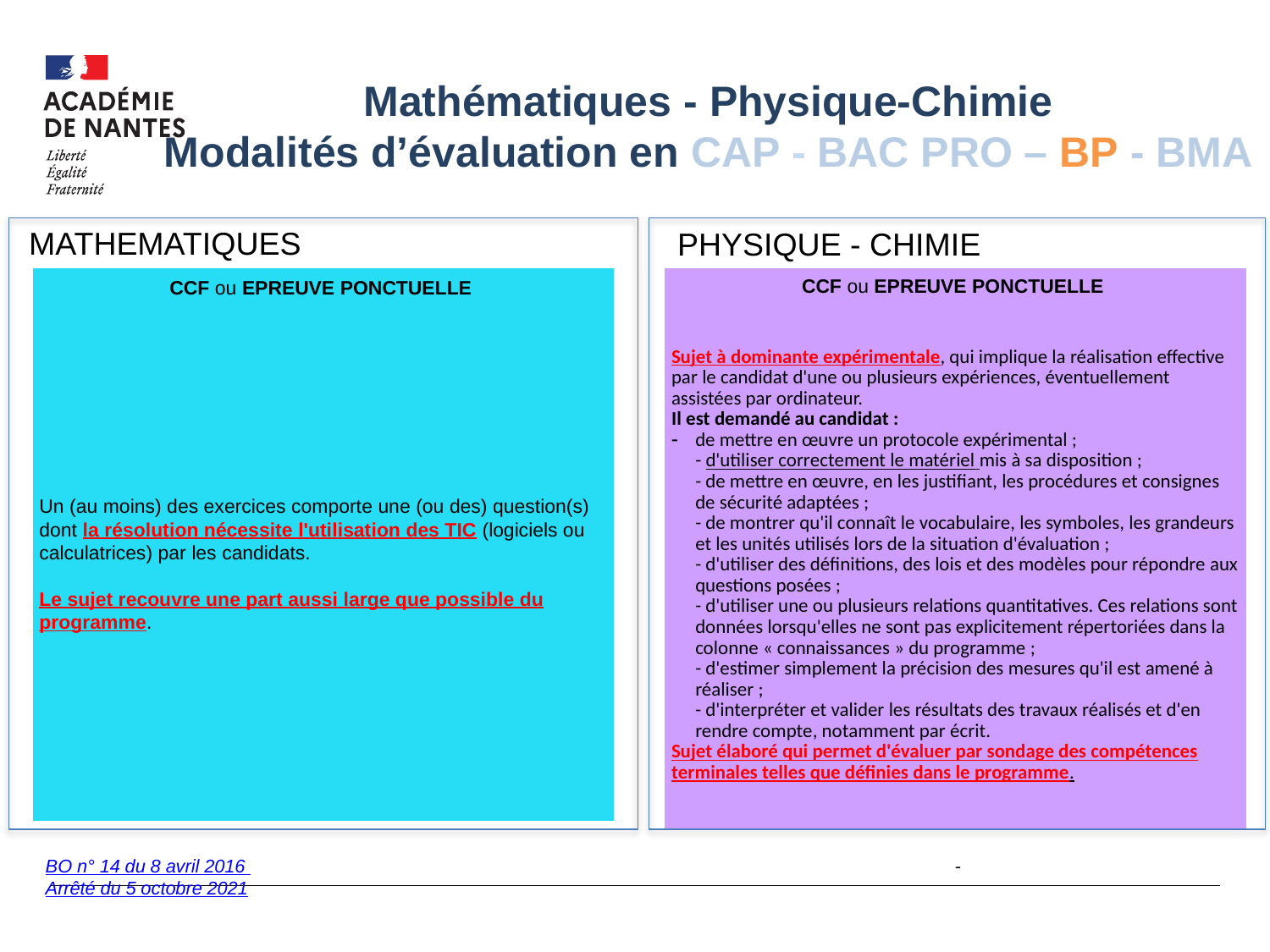

# Mathématiques - Physique-Chimie Modalités d’évaluation en CAP - BAC PRO – BP - BMA
MATHEMATIQUES

PHYSIQUE - CHIMIE
| CCF ou EPREUVE PONCTUELLE |
| --- |
| Un (au moins) des exercices comporte une (ou des) question(s) dont la résolution nécessite l'utilisation des TIC (logiciels ou calculatrices) par les candidats. Le sujet recouvre une part aussi large que possible du programme. |
| CCF ou EPREUVE PONCTUELLE |
| --- |
| Sujet à dominante expérimentale, qui implique la réalisation effective par le candidat d'une ou plusieurs expériences, éventuellement assistées par ordinateur. Il est demandé au candidat : de mettre en œuvre un protocole expérimental ; - d'utiliser correctement le matériel mis à sa disposition ; - de mettre en œuvre, en les justifiant, les procédures et consignes de sécurité adaptées ; - de montrer qu'il connaît le vocabulaire, les symboles, les grandeurs et les unités utilisés lors de la situation d'évaluation ; - d'utiliser des définitions, des lois et des modèles pour répondre aux questions posées ; - d'utiliser une ou plusieurs relations quantitatives. Ces relations sont données lorsqu'elles ne sont pas explicitement répertoriées dans la colonne « connaissances » du programme ; - d'estimer simplement la précision des mesures qu'il est amené à réaliser ; - d'interpréter et valider les résultats des travaux réalisés et d'en rendre compte, notamment par écrit. Sujet élaboré qui permet d'évaluer par sondage des compétences terminales telles que définies dans le programme. |
BO n° 14 du 8 avril 2016 						    -  	Arrêté du 5 octobre 2021